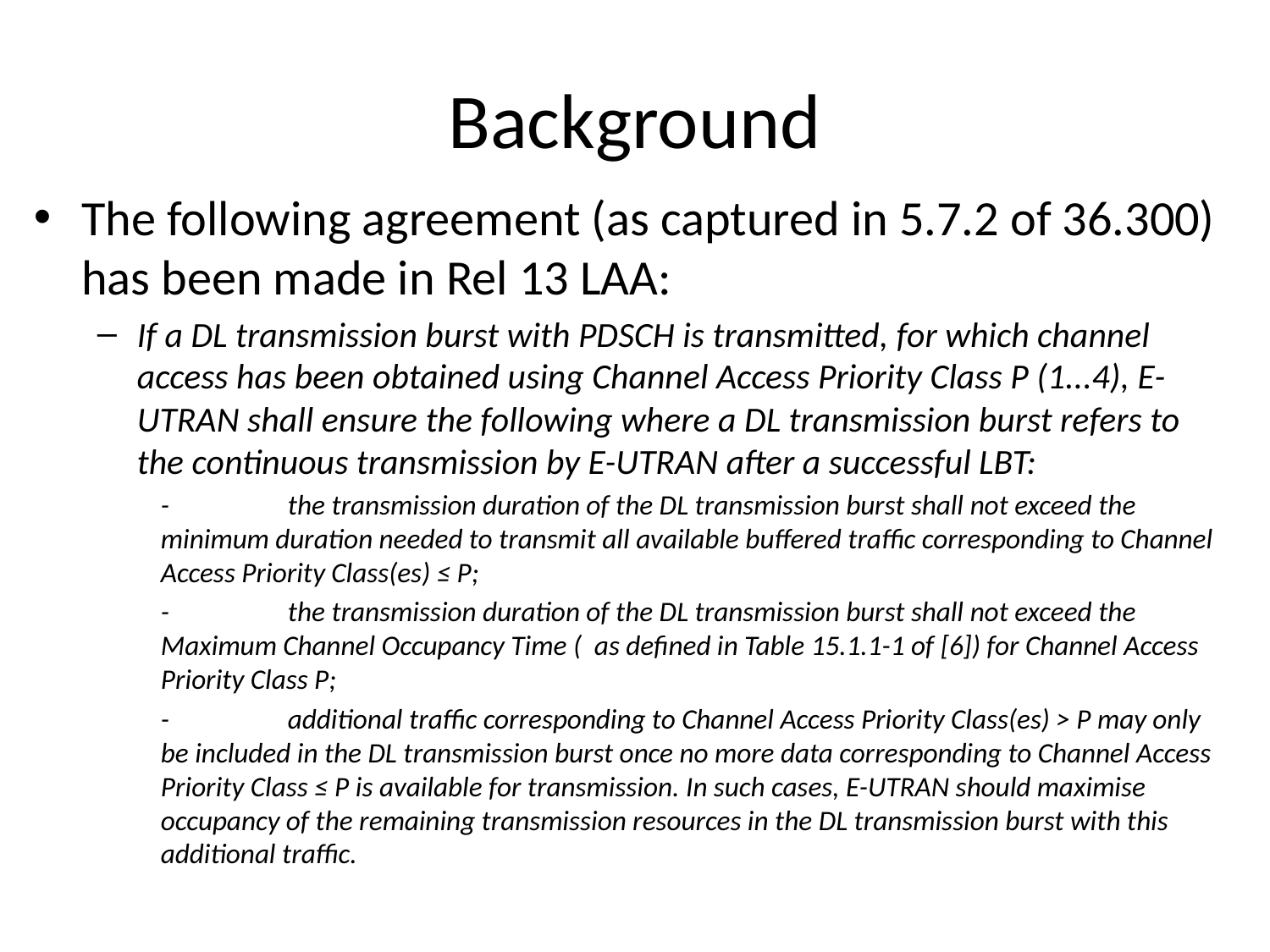

# Background
The following agreement (as captured in 5.7.2 of 36.300) has been made in Rel 13 LAA:
If a DL transmission burst with PDSCH is transmitted, for which channel access has been obtained using Channel Access Priority Class P (1...4), E-UTRAN shall ensure the following where a DL transmission burst refers to the continuous transmission by E-UTRAN after a successful LBT:
-	the transmission duration of the DL transmission burst shall not exceed the minimum duration needed to transmit all available buffered traffic corresponding to Channel Access Priority Class(es) ≤ P;
-	the transmission duration of the DL transmission burst shall not exceed the Maximum Channel Occupancy Time (  as defined in Table 15.1.1-1 of [6]) for Channel Access Priority Class P;
-	additional traffic corresponding to Channel Access Priority Class(es) > P may only be included in the DL transmission burst once no more data corresponding to Channel Access Priority Class ≤ P is available for transmission. In such cases, E-UTRAN should maximise occupancy of the remaining transmission resources in the DL transmission burst with this additional traffic.